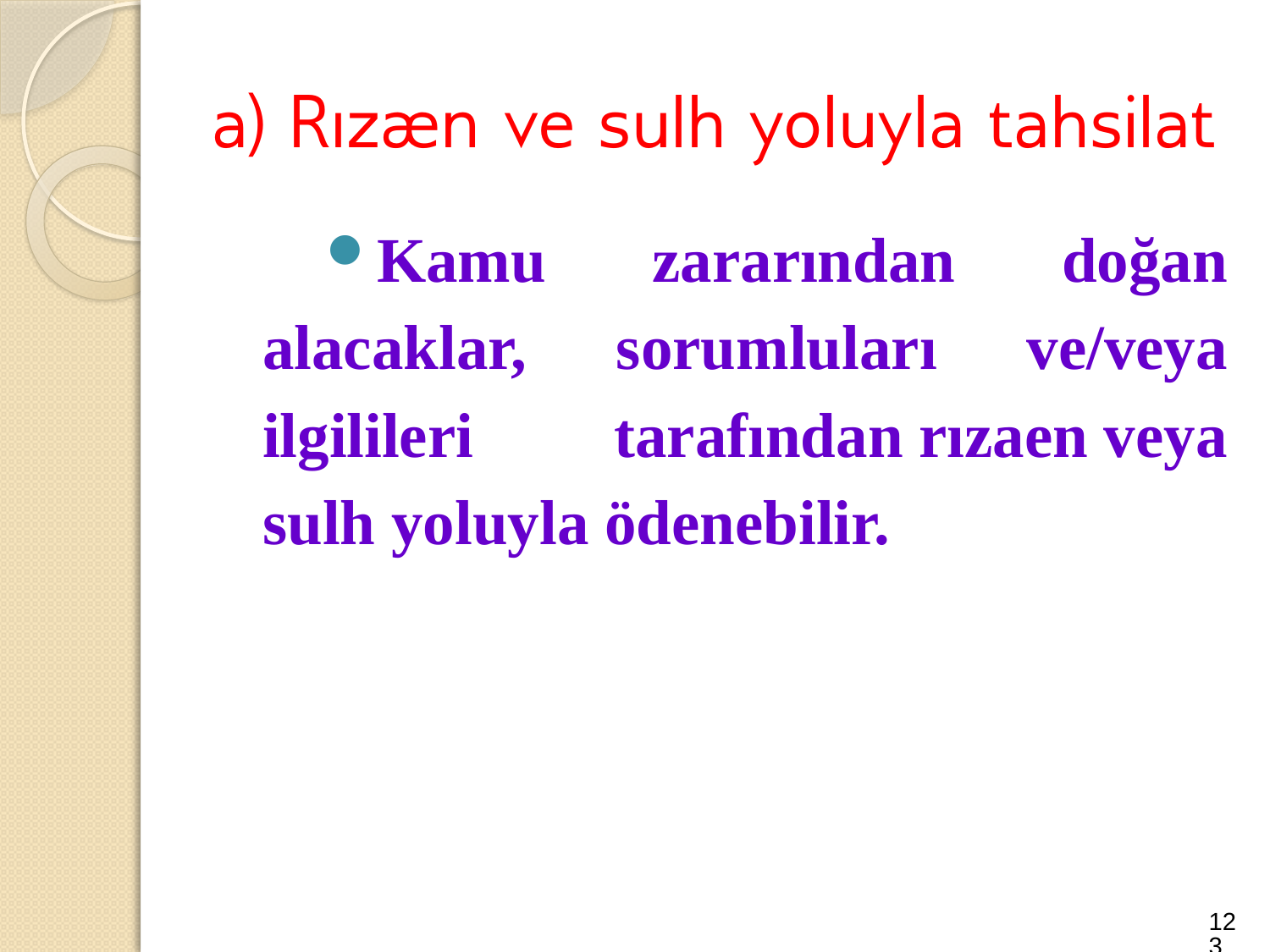

# a) Rızaen ve sulh yoluyla tahsilat
Kamu zararından doğan alacaklar, sorumluları ve/veya ilgilileri tarafından rızaen veya sulh yoluyla ödenebilir.

123